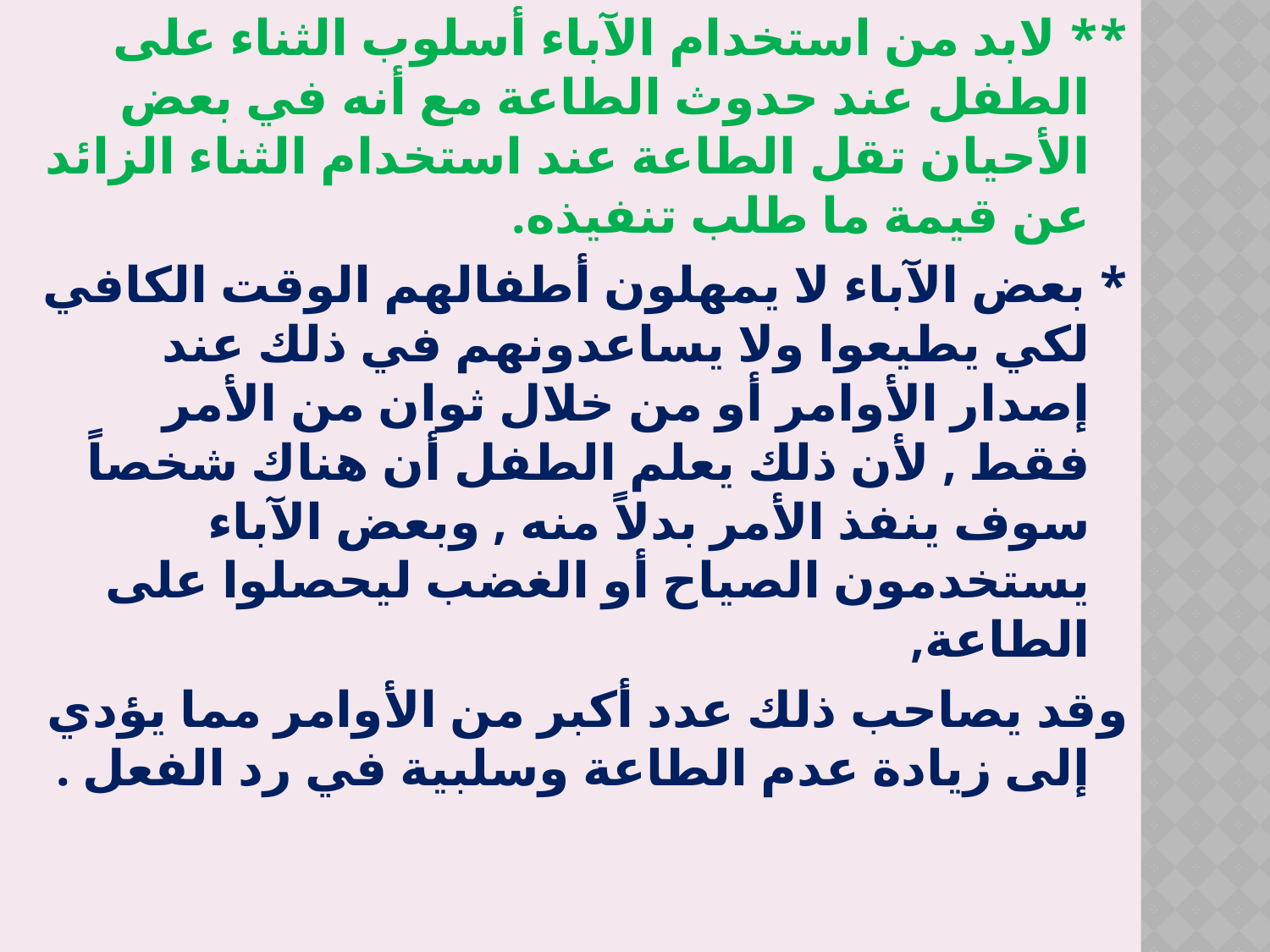

** لابد من استخدام الآباء أسلوب الثناء على الطفل عند حدوث الطاعة مع أنه في بعض الأحيان تقل الطاعة عند استخدام الثناء الزائد عن قيمة ما طلب تنفيذه.
* بعض الآباء لا يمهلون أطفالهم الوقت الكافي لكي يطيعوا ولا يساعدونهم في ذلك عند إصدار الأوامر أو من خلال ثوان من الأمر فقط , لأن ذلك يعلم الطفل أن هناك شخصاً سوف ينفذ الأمر بدلاً منه , وبعض الآباء يستخدمون الصياح أو الغضب ليحصلوا على الطاعة,
وقد يصاحب ذلك عدد أكبر من الأوامر مما يؤدي إلى زيادة عدم الطاعة وسلبية في رد الفعل .